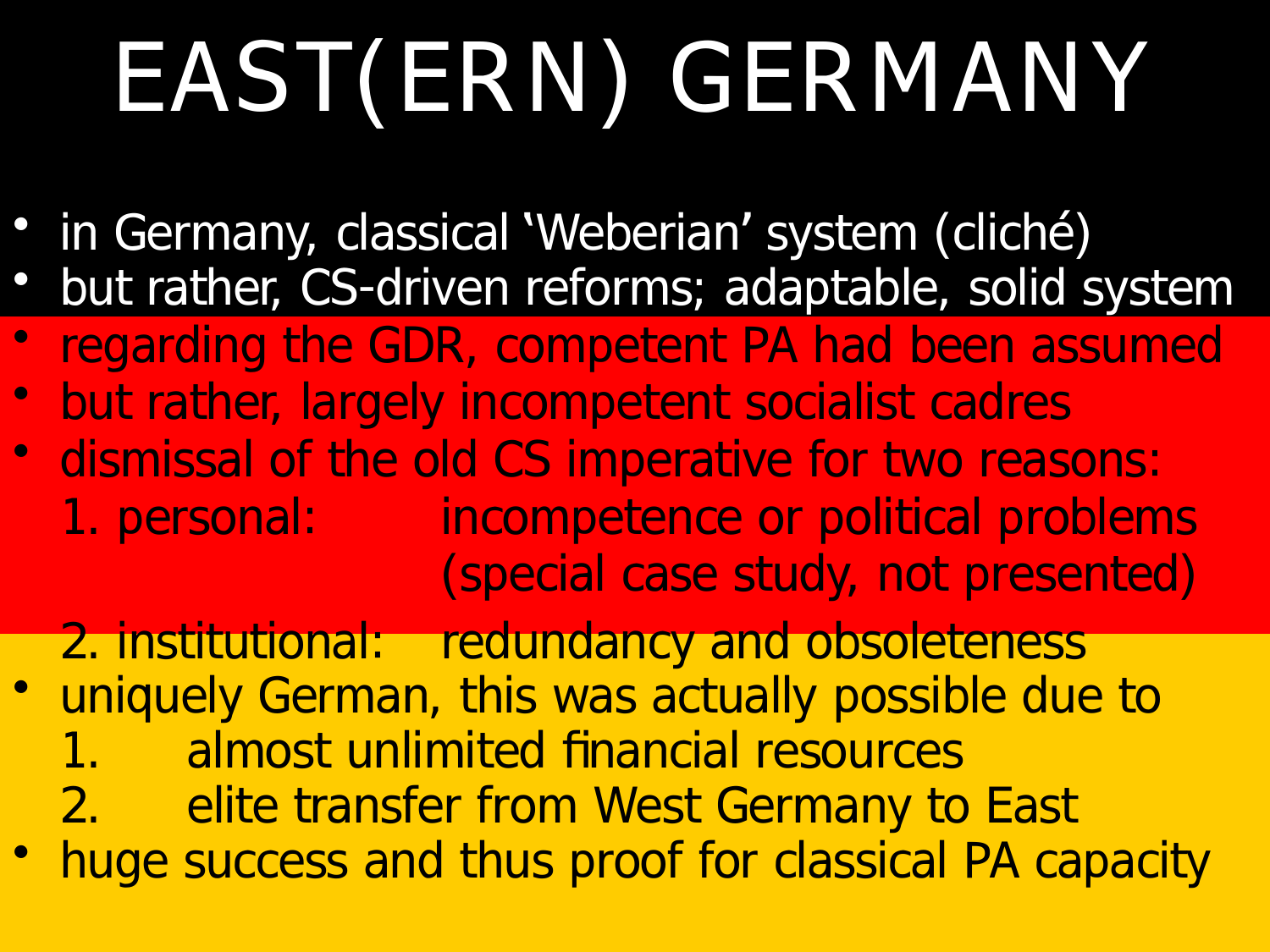

# EAST(ERN) GERMANY
in Germany, classical ‘Weberian’ system (cliché)
but rather, CS-driven reforms; adaptable, solid system
regarding the GDR, competent PA had been assumed
but rather, largely incompetent socialist cadres
dismissal of the old CS imperative for two reasons:
	1. personal: 	incompetence or political problems
				(special case study, not presented)
	2. institutional:	redundancy and obsoleteness
uniquely German, this was actually possible due to
	1.	almost unlimited financial resources
	2.	elite transfer from West Germany to East
huge success and thus proof for classical PA capacity